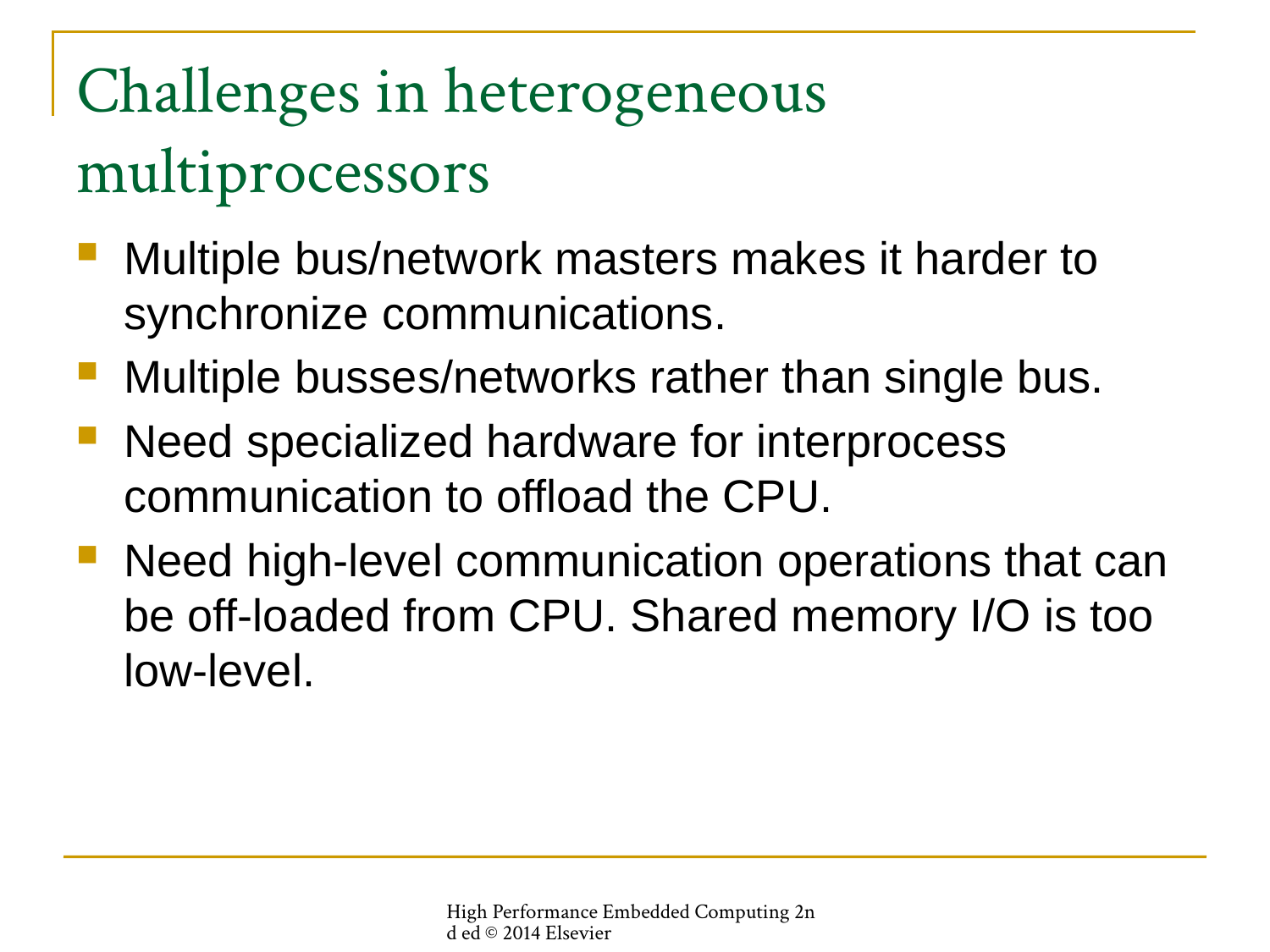

# Challenges in heterogeneous multiprocessors
Multiple bus/network masters makes it harder to synchronize communications.
Multiple busses/networks rather than single bus.
Need specialized hardware for interprocess communication to offload the CPU.
Need high-level communication operations that can be off-loaded from CPU. Shared memory I/O is too low-level.
High Performance Embedded Computing 2nd ed © 2014 Elsevier